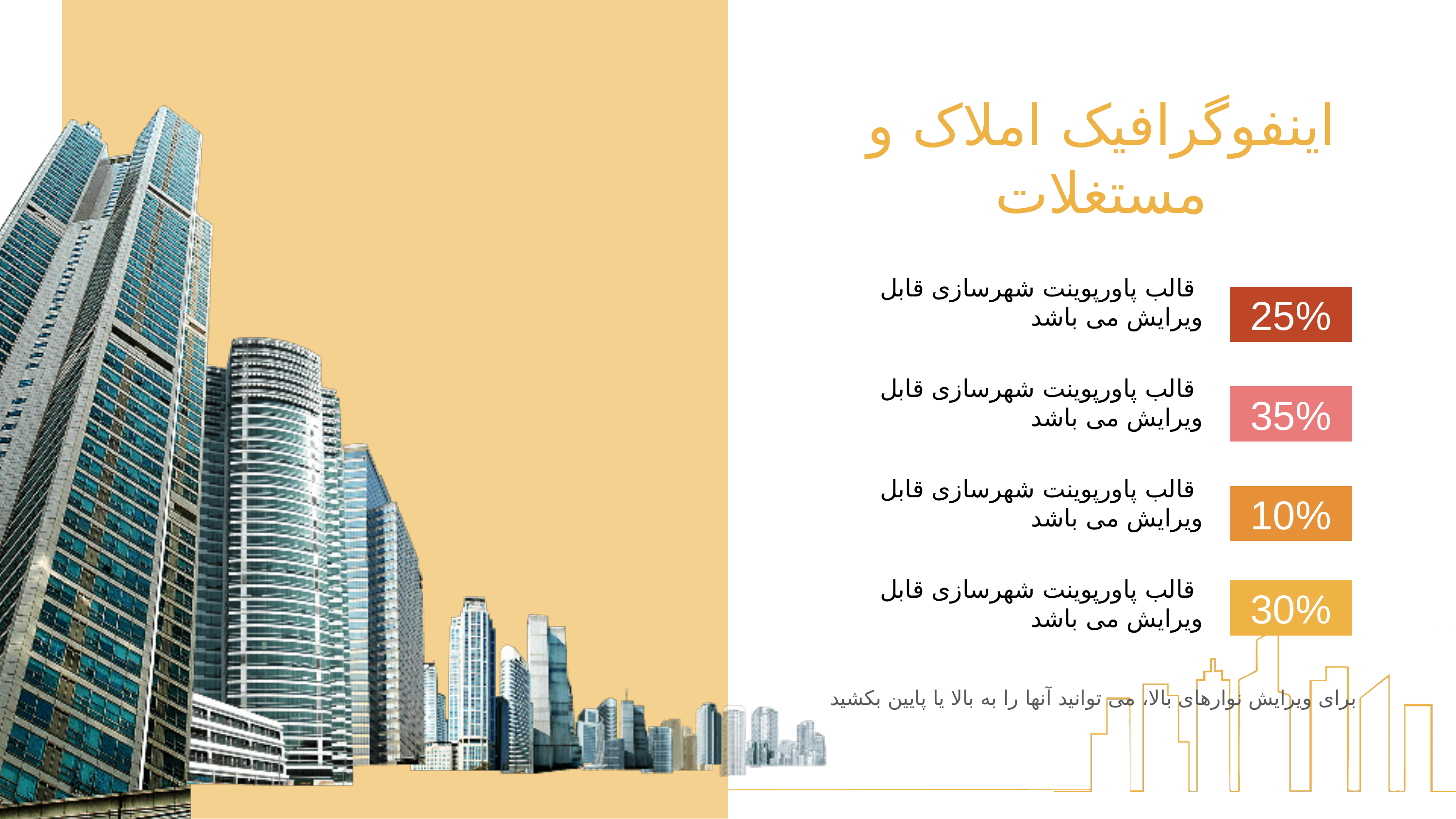

اینفوگرافیک املاک و مستغلات

قالب پاورپوینت شهرسازی قابل
ویرایش می باشد

25%
قالب پاورپوینت شهرسازی قابل
ویرایش می باشد

35%
قالب پاورپوینت شهرسازی قابل
ویرایش می باشد

10%
قالب پاورپوینت شهرسازی قابل
ویرایش می باشد

30%

برای ویرایش نوارهای بالا، می توانید آنها را به بالا یا پایین بکشید